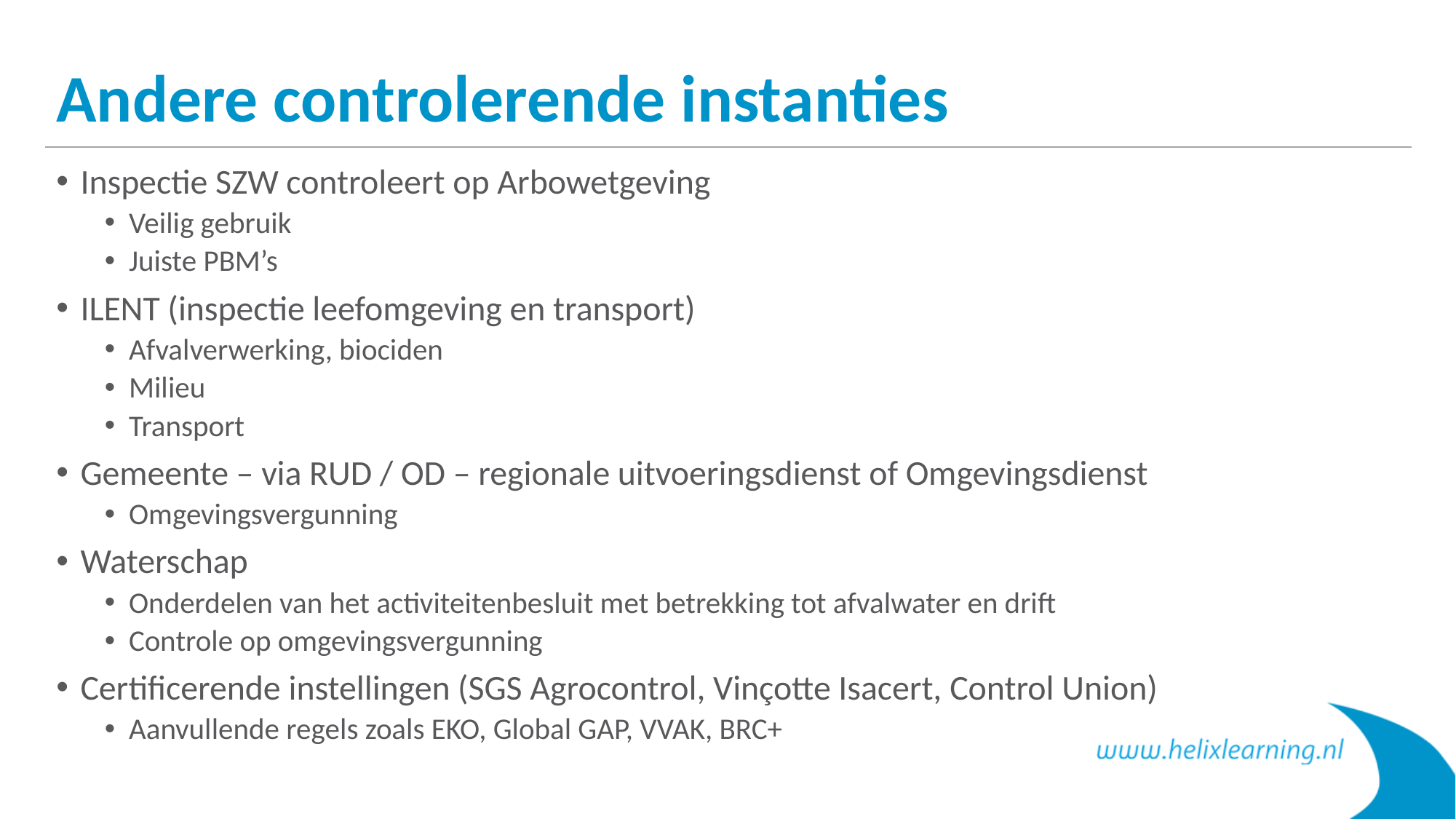

# Andere controlerende instanties
Inspectie SZW controleert op Arbowetgeving
Veilig gebruik
Juiste PBM’s
ILENT (inspectie leefomgeving en transport)
Afvalverwerking, biociden
Milieu
Transport
Gemeente – via RUD / OD – regionale uitvoeringsdienst of Omgevingsdienst
Omgevingsvergunning
Waterschap
Onderdelen van het activiteitenbesluit met betrekking tot afvalwater en drift
Controle op omgevingsvergunning
Certificerende instellingen (SGS Agrocontrol, Vinçotte Isacert, Control Union)
Aanvullende regels zoals EKO, Global GAP, VVAK, BRC+